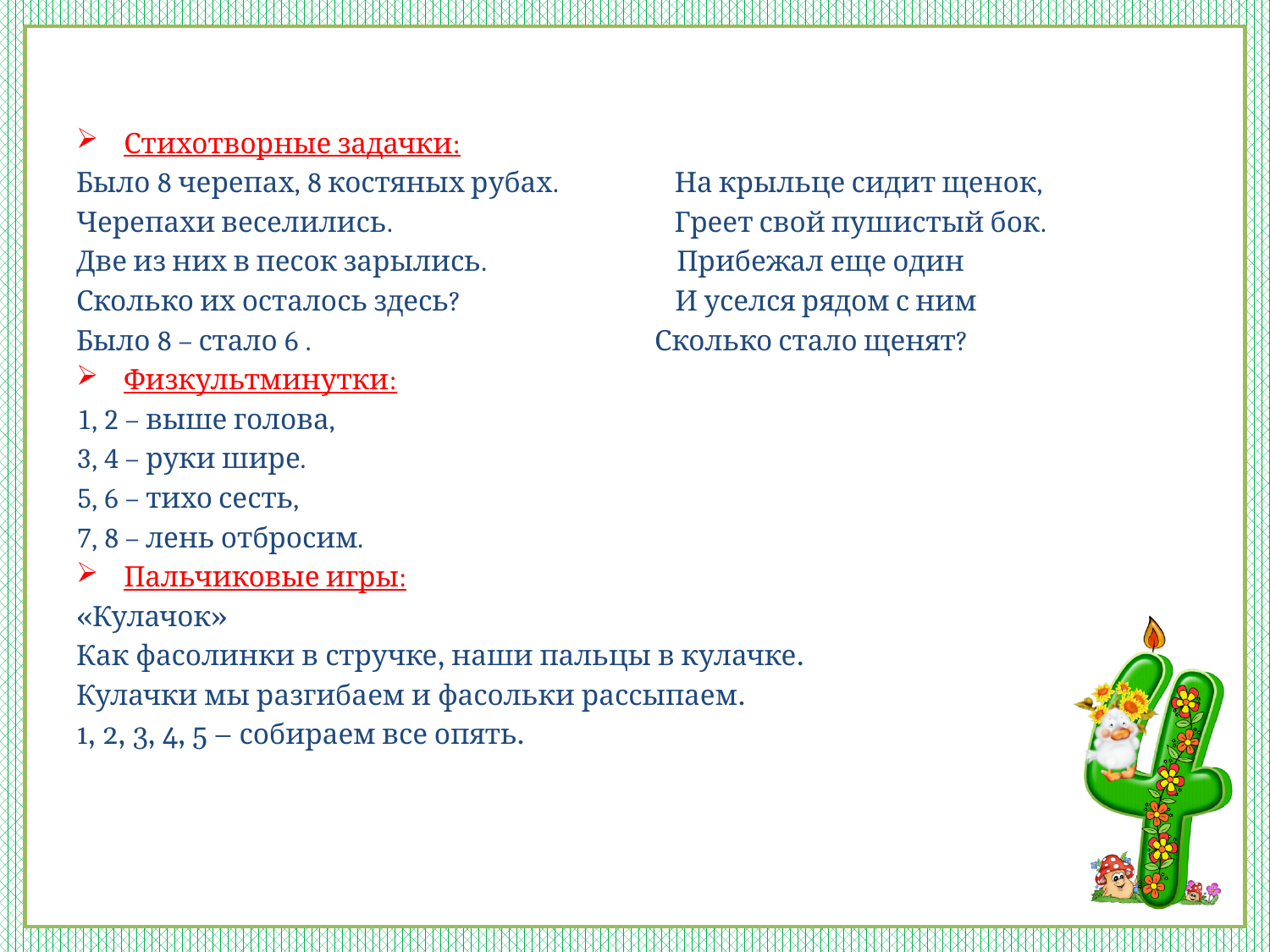

Стихотворные задачки:
Было 8 черепах, 8 костяных рубах.                   На крыльце сидит щенок,
Черепахи веселились.                                              Греет свой пушистый бок.
Две из них в песок зарылись.                               Прибежал еще один
Сколько их осталось здесь?                                   И уселся рядом с ним
Было 8 – стало 6 .                                                        Сколько стало щенят?
Физкультминутки:
1, 2 – выше голова,
3, 4 – руки шире.
5, 6 – тихо сесть,
7, 8 – лень отбросим.
Пальчиковые игры:
«Кулачок»
Как фасолинки в стручке, наши пальцы в кулачке.
Кулачки мы разгибаем и фасольки рассыпаем.
1, 2, 3, 4, 5 – собираем все опять.